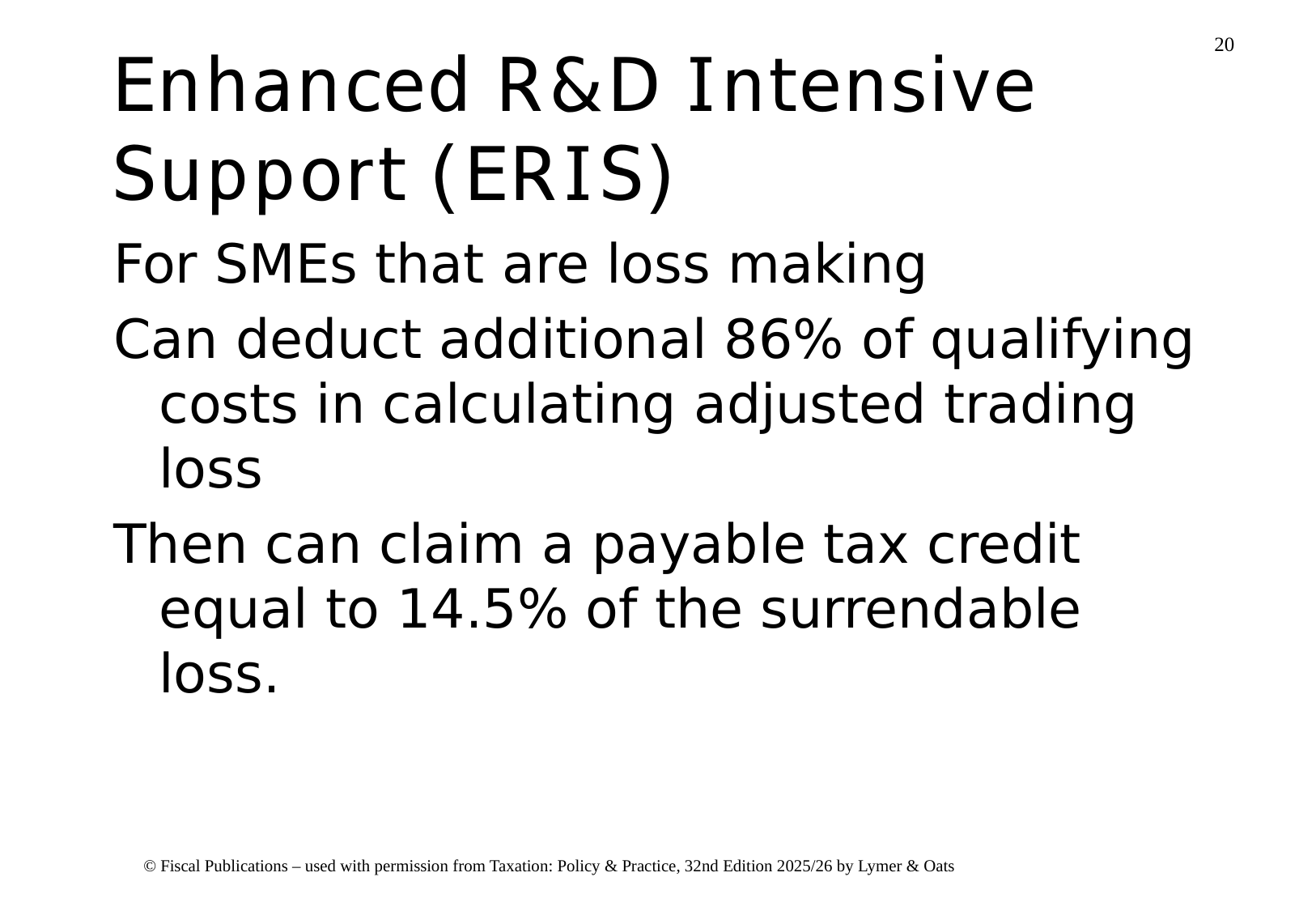

# Enhanced R&D Intensive Support (ERIS)
For SMEs that are loss making
Can deduct additional 86% of qualifying costs in calculating adjusted trading loss
Then can claim a payable tax credit equal to 14.5% of the surrendable loss.